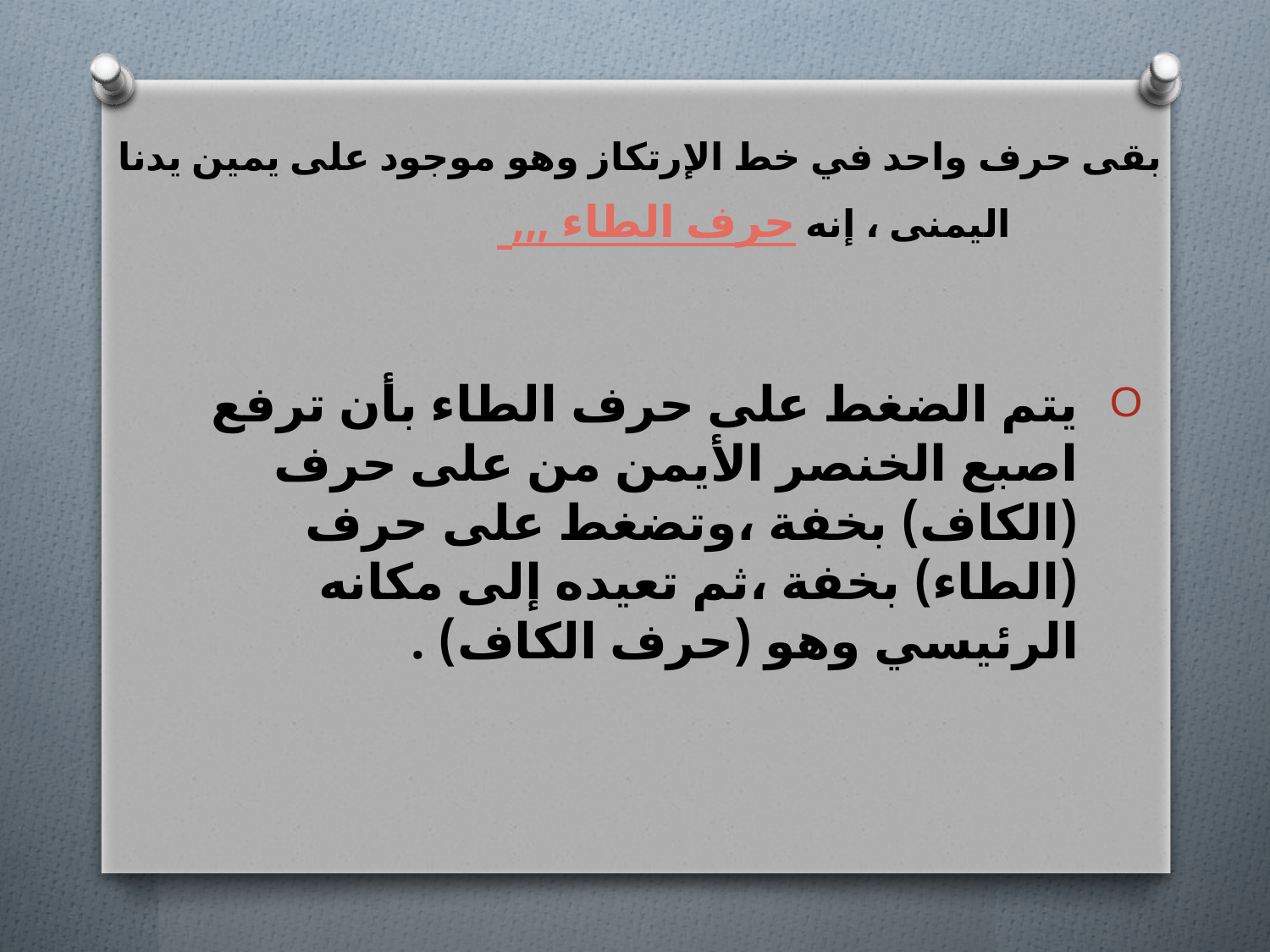

# بقى حرف واحد في خط الإرتكاز وهو موجود على يمين يدنا  اليمنى ، إنه حرف الطاء ,,,
يتم الضغط على حرف الطاء بأن ترفع اصبع الخنصر الأيمن من على حرف (الكاف) بخفة ،وتضغط على حرف (الطاء) بخفة ،ثم تعيده إلى مكانه الرئيسي وهو (حرف الكاف) .